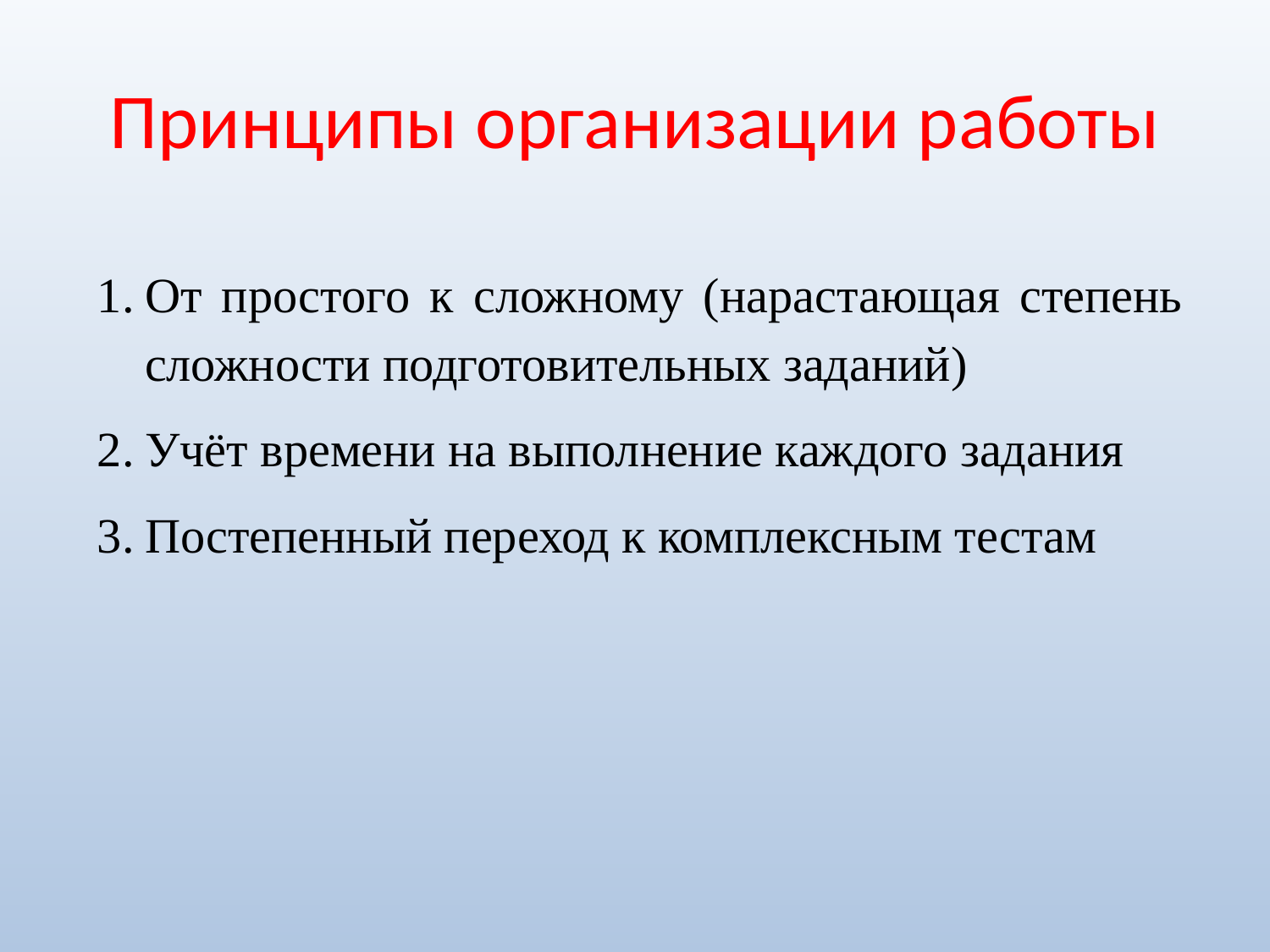

# Принципы организации работы

От простого к сложному (нарастающая степень сложности подготовительных заданий)
Учёт времени на выполнение каждого задания
Постепенный переход к комплексным тестам